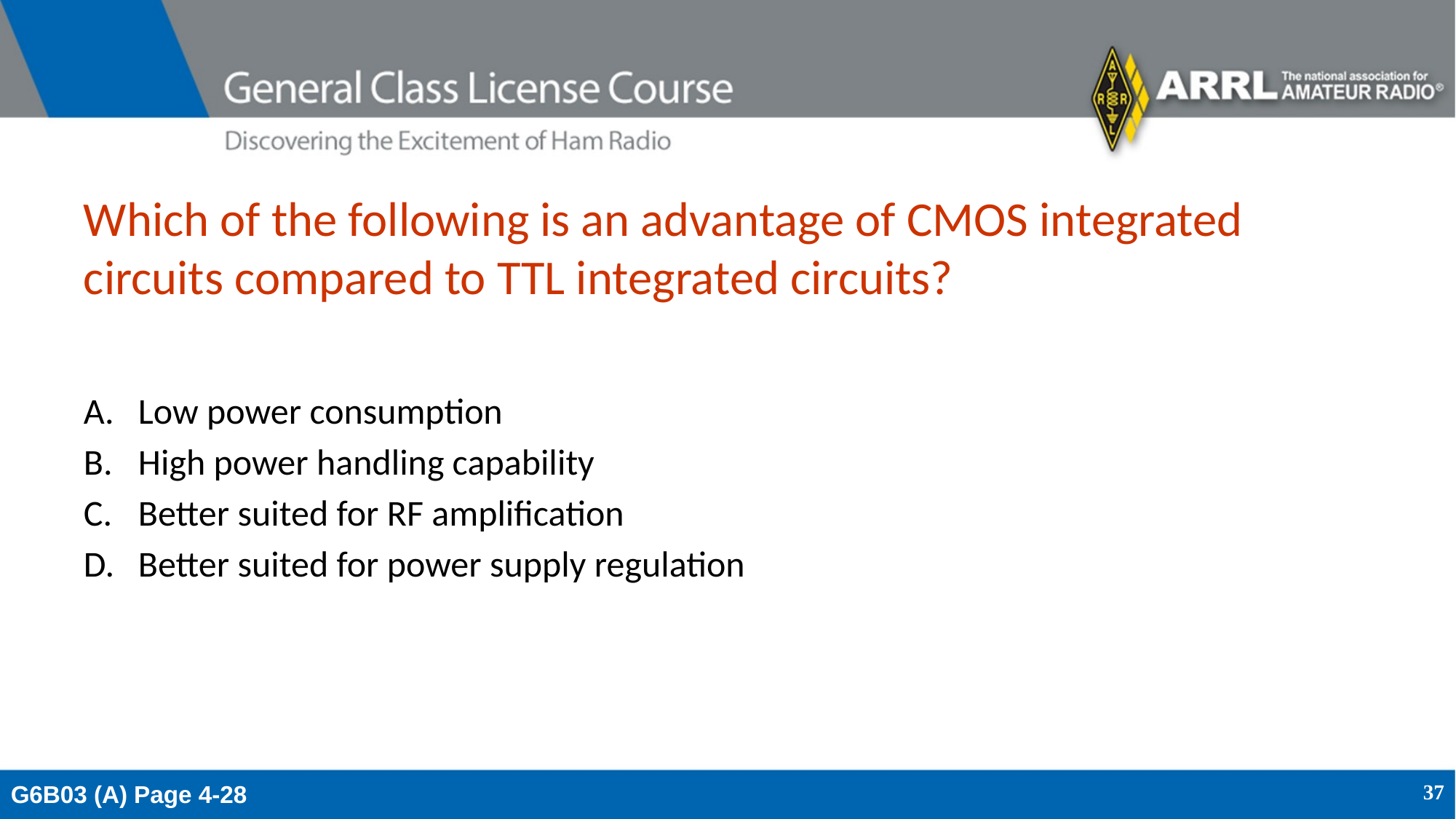

# Which of the following is an advantage of CMOS integrated circuits compared to TTL integrated circuits?
Low power consumption
High power handling capability
Better suited for RF amplification
Better suited for power supply regulation
G6B03 (A) Page 4-28
37